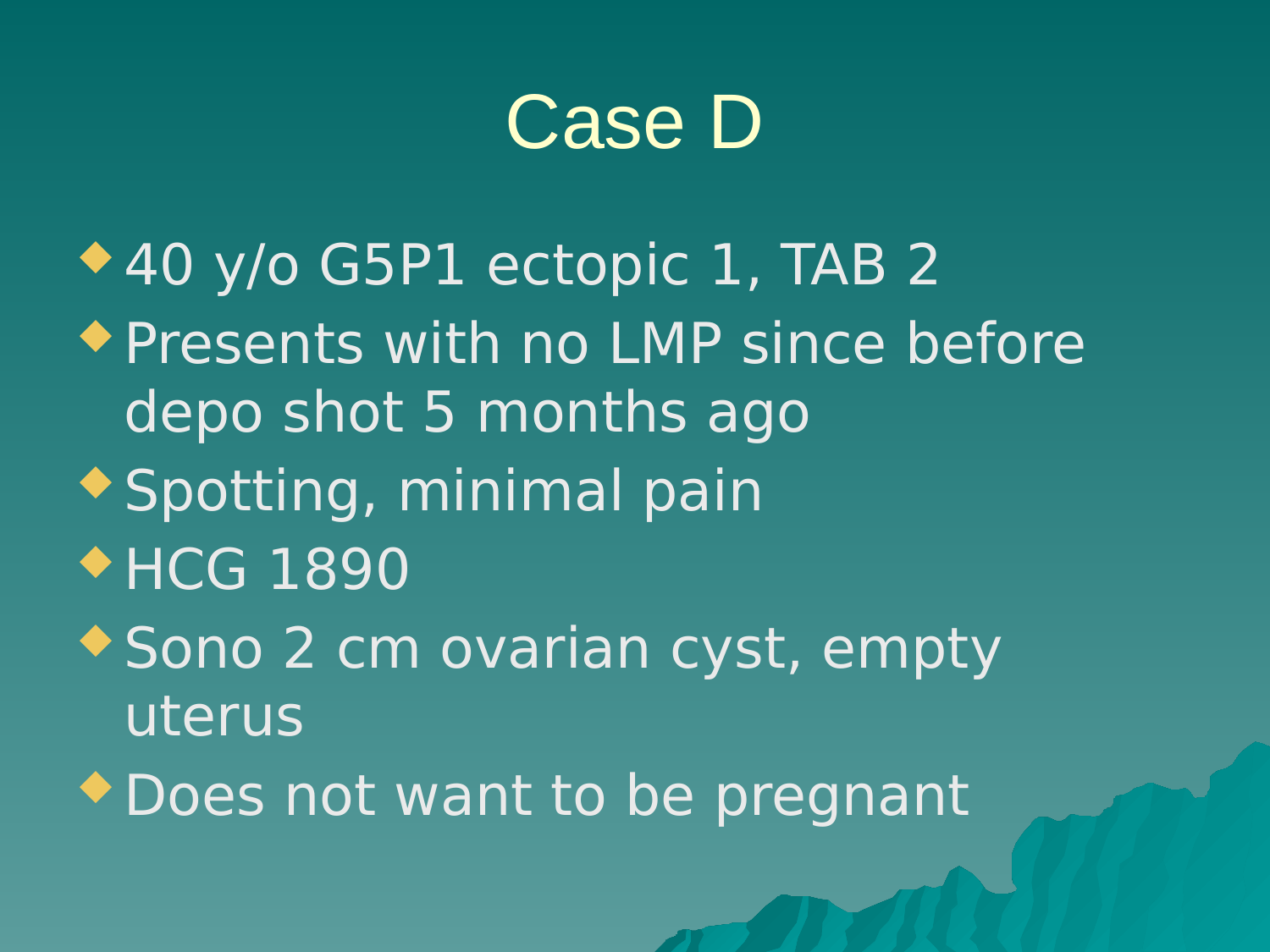

# Case D
40 y/o G5P1 ectopic 1, TAB 2
Presents with no LMP since before depo shot 5 months ago
Spotting, minimal pain
HCG 1890
Sono 2 cm ovarian cyst, empty uterus
Does not want to be pregnant